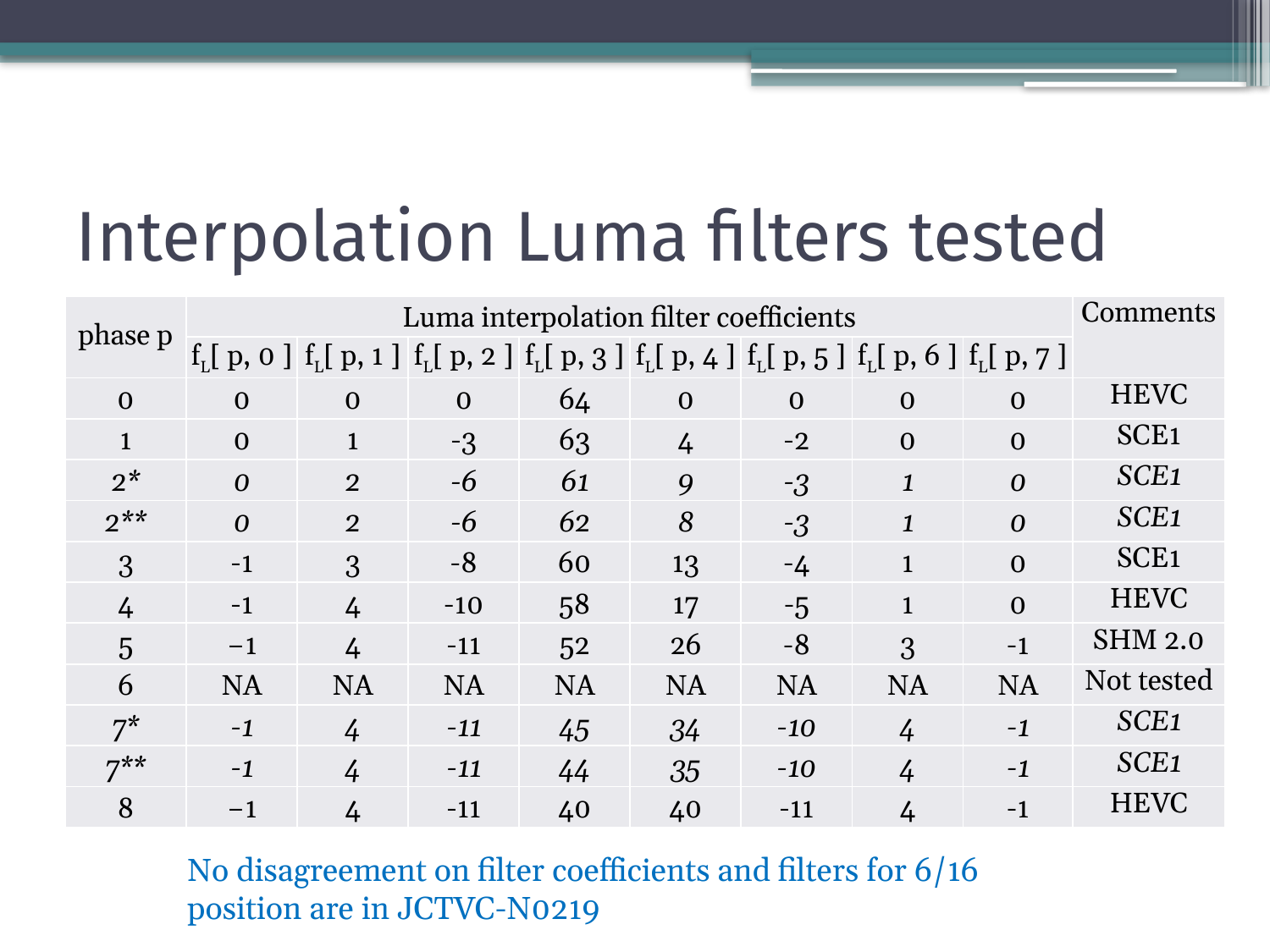

# Interpolation Luma filters tested
| phase p | Luma interpolation filter coefficients |  |  |  |  |  |  |  | Comments |
| --- | --- | --- | --- | --- | --- | --- | --- | --- | --- |
|  | fL[ p, 0 ] | fL[ p, 1 ] | fL[ p, 2 ] | fL[ p, 3 ] | fL[ p, 4 ] | fL[ p, 5 ] | fL[ p, 6 ] | fL[ p, 7 ] |  |
| 0 | 0 | 0 | 0 | 64 | 0 | 0 | 0 | 0 | HEVC |
| 1 | 0 | 1 | -3 | 63 | 4 | -2 | 0 | 0 | SCE1 |
| 2\* | 0 | 2 | -6 | 61 | 9 | -3 | 1 | 0 | SCE1 |
| 2\*\* | 0 | 2 | -6 | 62 | 8 | -3 | 1 | 0 | SCE1 |
| 3 | -1 | 3 | -8 | 60 | 13 | -4 | 1 | 0 | SCE1 |
| 4 | -1 | 4 | -10 | 58 | 17 | -5 | 1 | 0 | HEVC |
| 5 | −1 | 4 | -11 | 52 | 26 | -8 | 3 | -1 | SHM 2.0 |
| 6 | NA | NA | NA | NA | NA | NA | NA | NA | Not tested |
| 7\* | -1 | 4 | -11 | 45 | 34 | -10 | 4 | -1 | SCE1 |
| 7\*\* | -1 | 4 | -11 | 44 | 35 | -10 | 4 | -1 | SCE1 |
| 8 | −1 | 4 | -11 | 40 | 40 | -11 | 4 | -1 | HEVC |
No disagreement on filter coefficients and filters for 6/16 position are in JCTVC-N0219